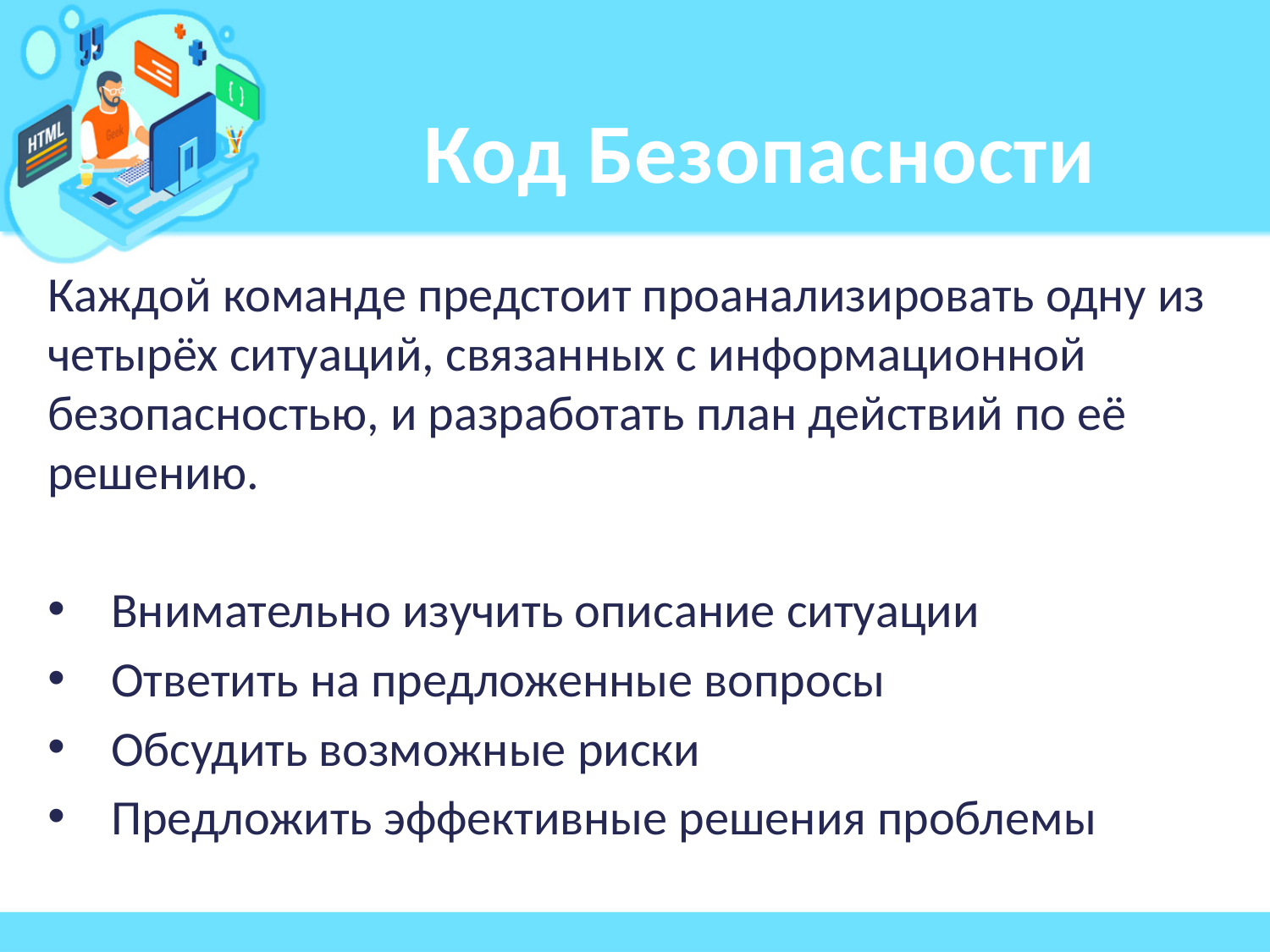

# Код Безопасности
Каждой команде предстоит проанализировать одну из четырёх ситуаций, связанных с информационной безопасностью, и разработать план действий по её решению.

Внимательно изучить описание ситуации
Ответить на предложенные вопросы
Обсудить возможные риски
Предложить эффективные решения проблемы